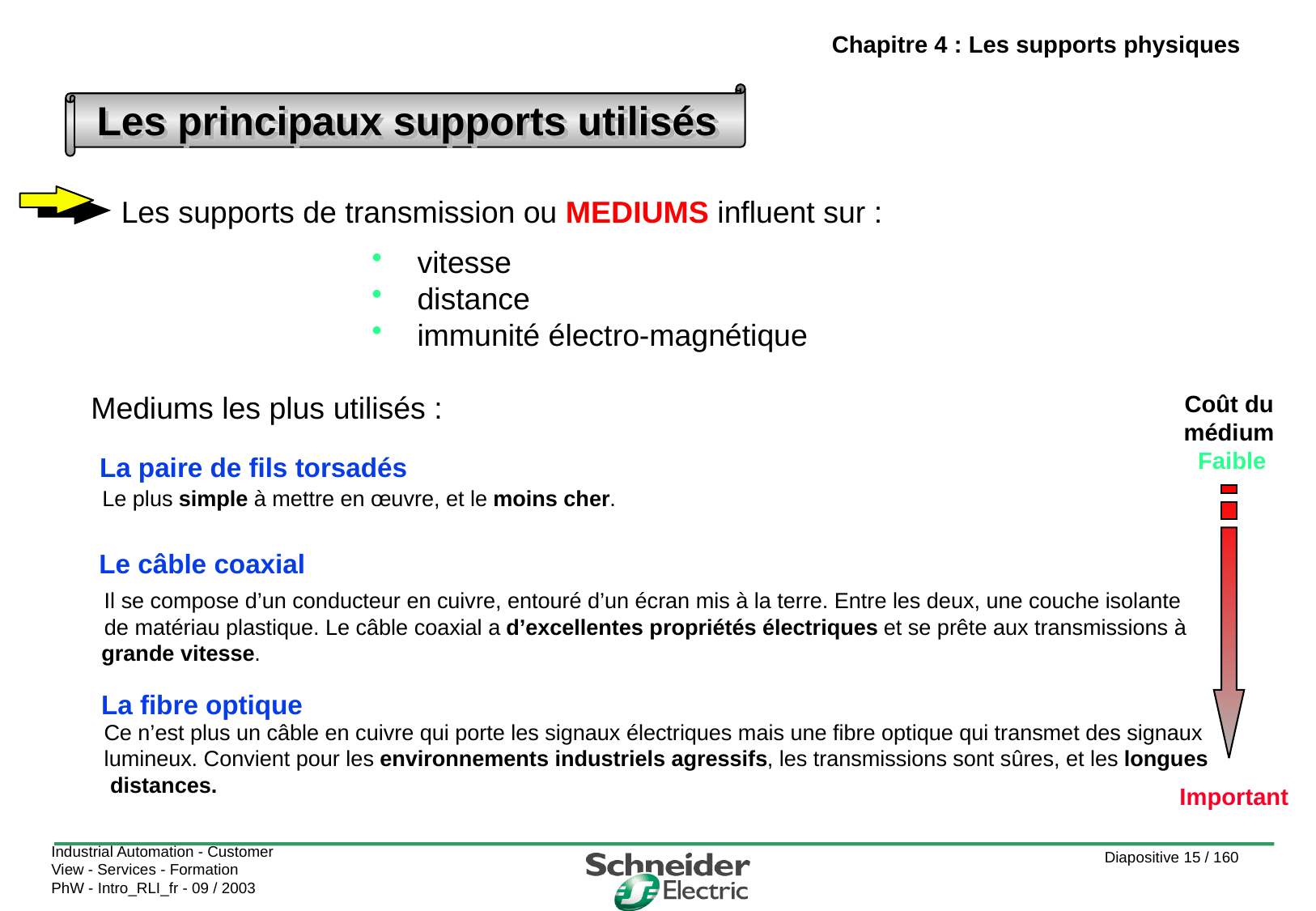

Chapitre 4 : Les supports physiques

Les principaux supports utilisés

Les supports de transmission ou MEDIUMS influent sur :
  vitesse
  distance
  immunité électro-magnétique
Mediums les plus utilisés :
Coût du médium
Faible

Important
La paire de fils torsadés
Le plus simple à mettre en œuvre, et le moins cher.
Le câble coaxial
Il se compose d’un conducteur en cuivre, entouré d’un écran mis à la terre. Entre les deux, une couche isolante
de matériau plastique. Le câble coaxial a d’excellentes propriétés électriques et se prête aux transmissions à
grande vitesse.
La fibre optique
Ce n’est plus un câble en cuivre qui porte les signaux électriques mais une fibre optique qui transmet des signaux
lumineux. Convient pour les environnements industriels agressifs, les transmissions sont sûres, et les longues
 distances.
Industrial Automation - Customer View - Services - Formation
PhW - Intro_RLI_fr - 09 / 2003